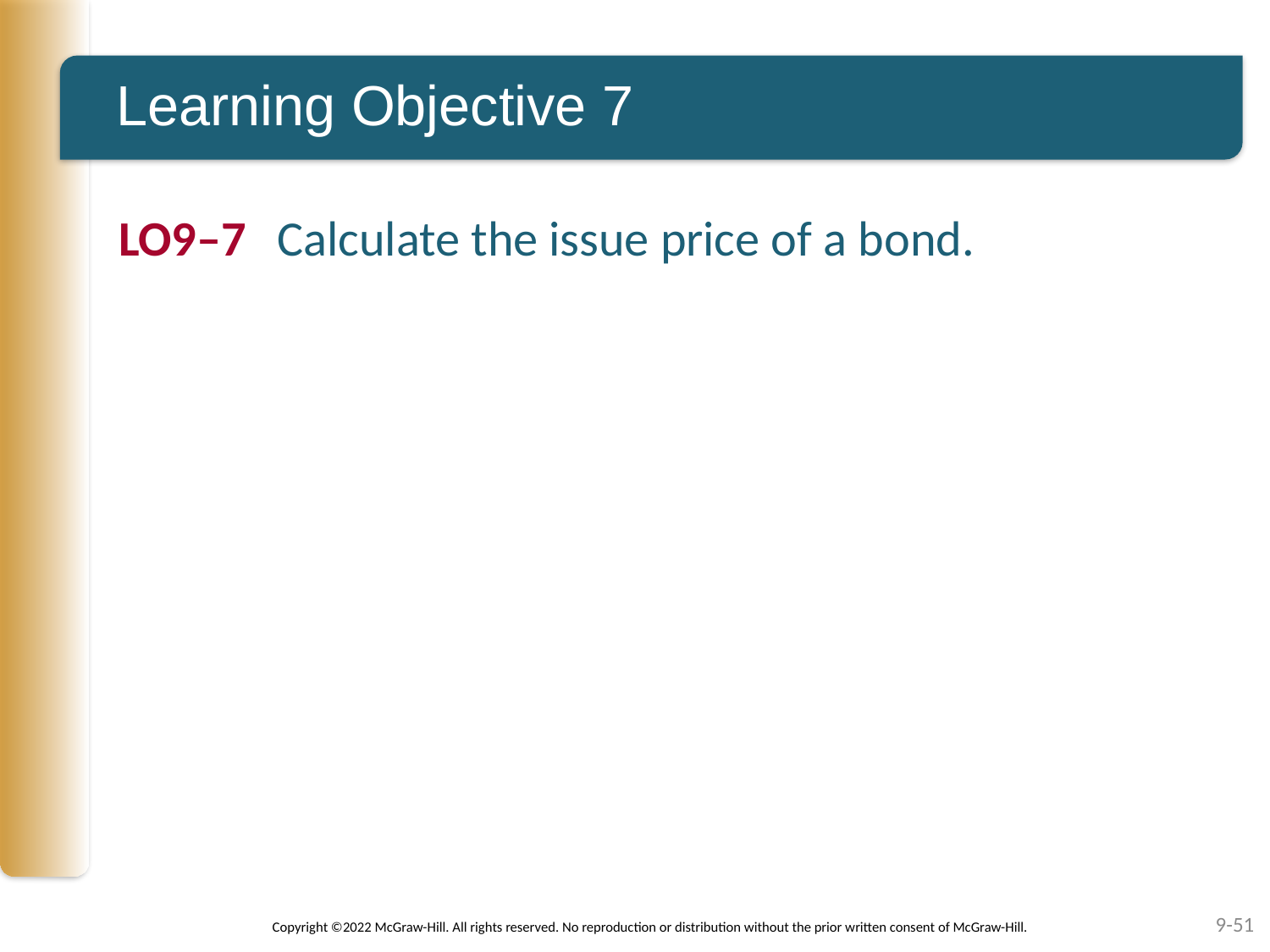

# Learning Objective 7
LO9–7	Calculate the issue price of a bond.
9-51
Copyright ©2022 McGraw-Hill. All rights reserved. No reproduction or distribution without the prior written consent of McGraw-Hill.